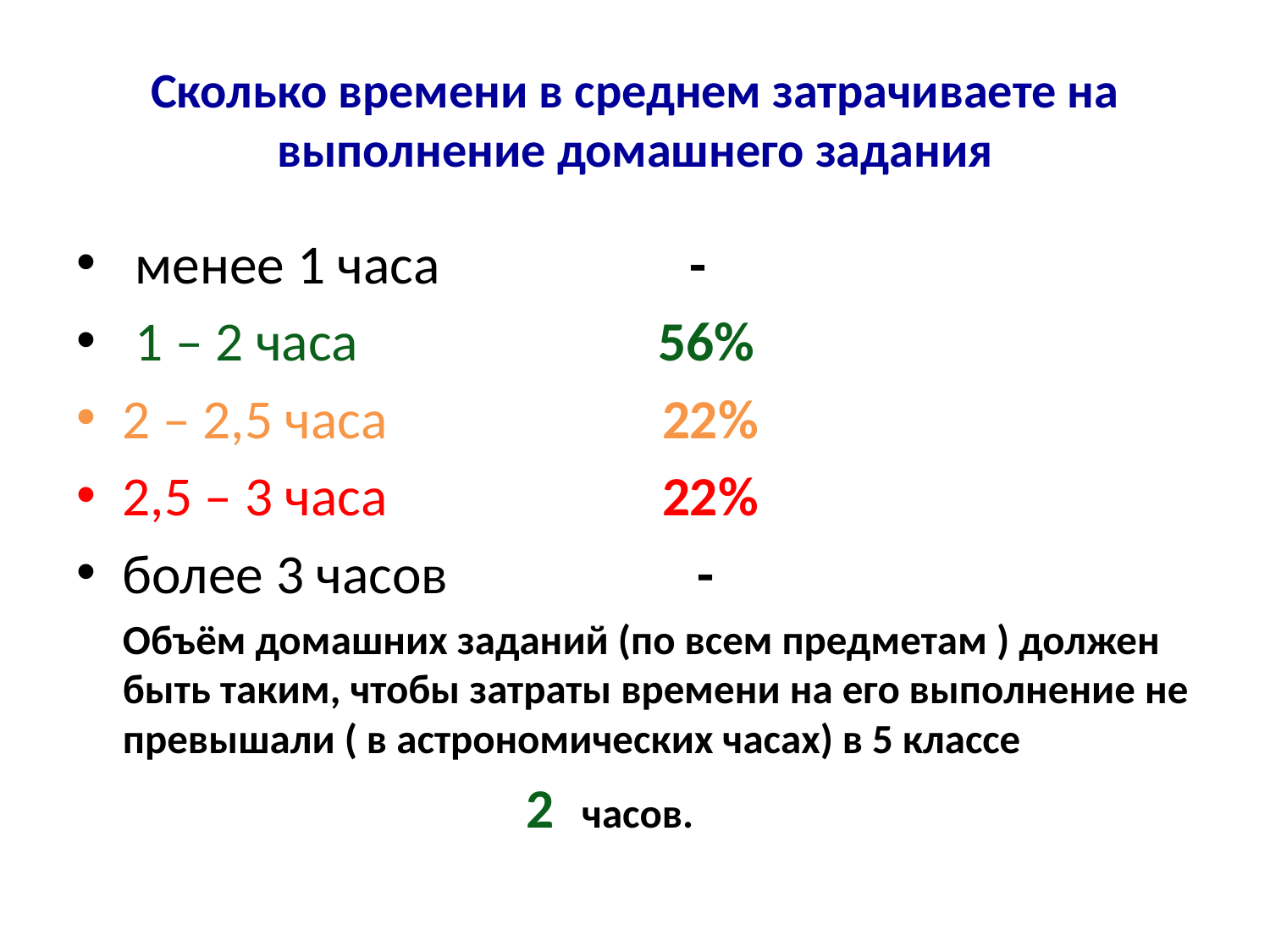

# Сколько времени в среднем затрачиваете на выполнение домашнего задания
 менее 1 часа                    -
 1 – 2 часа                        56%
2 – 2,5 часа                      22%
2,5 – 3 часа                      22%
более 3 часов                    -
     Объём домашних заданий (по всем предметам ) должен быть таким, чтобы затраты времени на его выполнение не превышали ( в астрономических часах) в 5 классе
                                    2   часов.